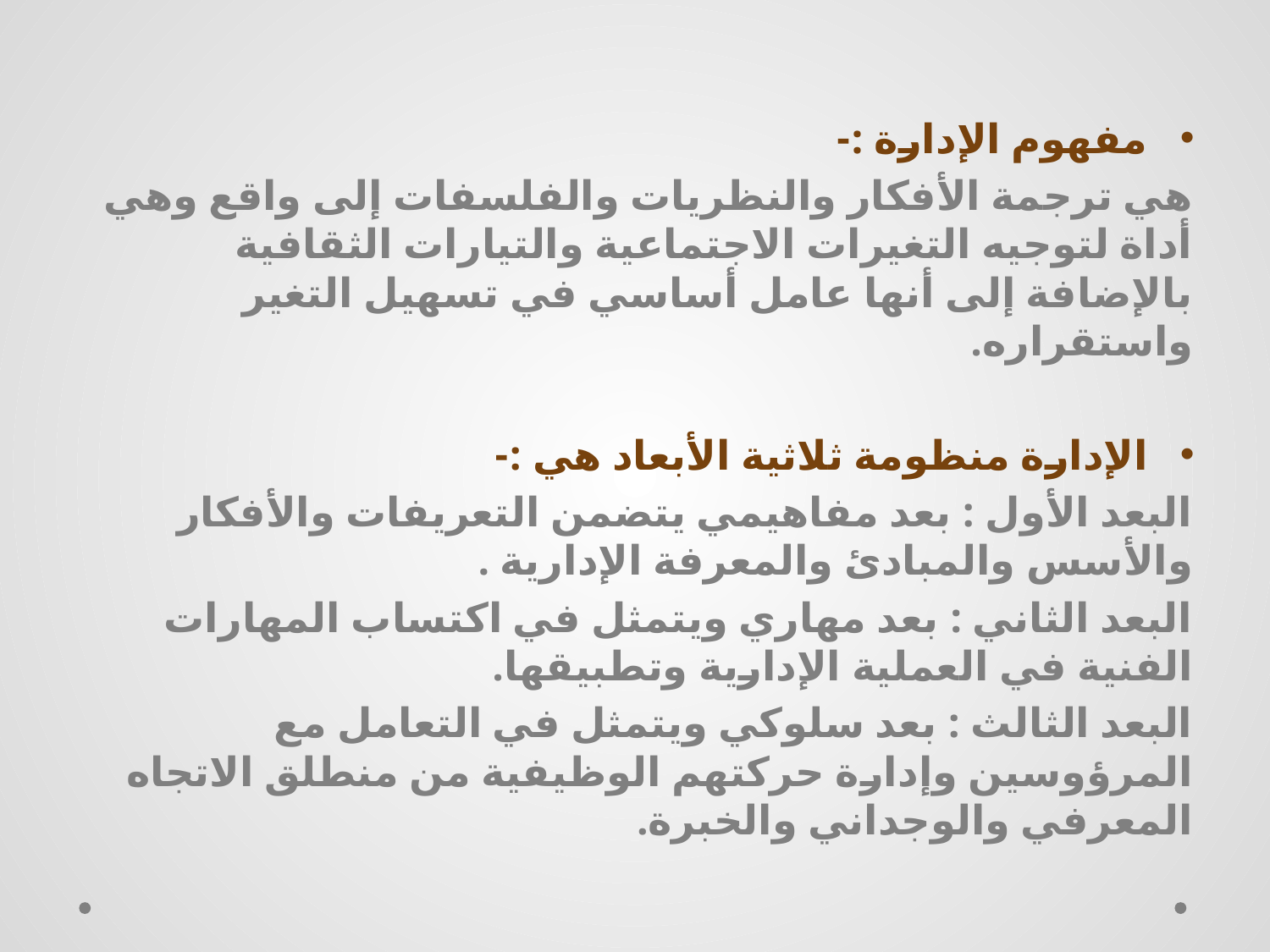

مفهوم الإدارة :-
هي ترجمة الأفكار والنظريات والفلسفات إلى واقع وهي أداة لتوجيه التغيرات الاجتماعية والتيارات الثقافية بالإضافة إلى أنها عامل أساسي في تسهيل التغير واستقراره.

الإدارة منظومة ثلاثية الأبعاد هي :-
البعد الأول : بعد مفاهيمي يتضمن التعريفات والأفكار والأسس والمبادئ والمعرفة الإدارية .
البعد الثاني : بعد مهاري ويتمثل في اكتساب المهارات الفنية في العملية الإدارية وتطبيقها.
البعد الثالث : بعد سلوكي ويتمثل في التعامل مع المرؤوسين وإدارة حركتهم الوظيفية من منطلق الاتجاه المعرفي والوجداني والخبرة.